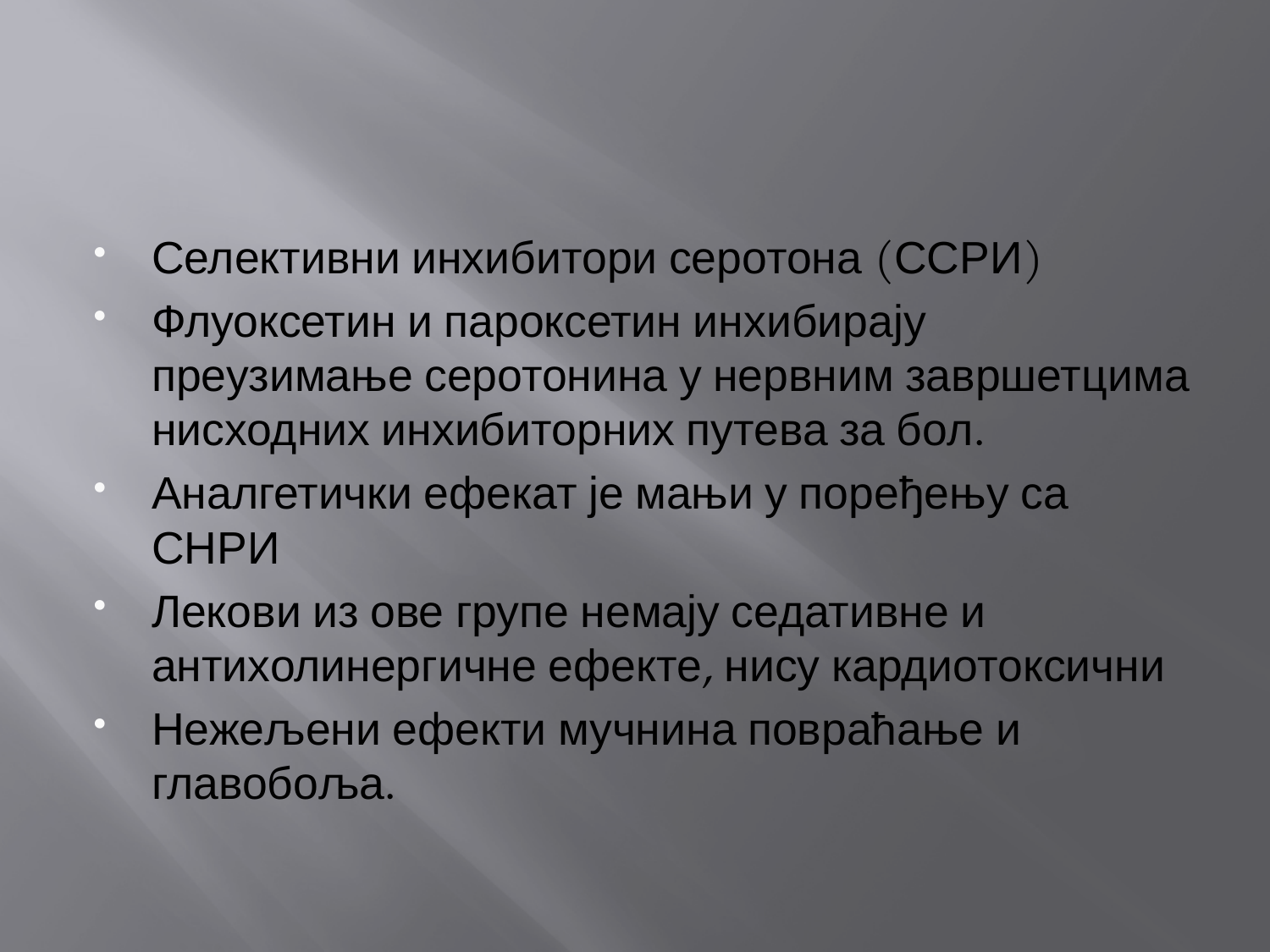

#
Селективни инхибитори серотона (ССРИ)
Флуоксетин и пароксетин инхибирају преузимање серотонина у нервним завршетцима нисходних инхибиторних путева за бол.
Аналгетички ефекат је мањи у поређењу са СНРИ
Лекови из ове групе немају седативне и антихолинергичне ефекте, нису кардиотоксични
Нежељени ефекти мучнина повраћање и главобоља.